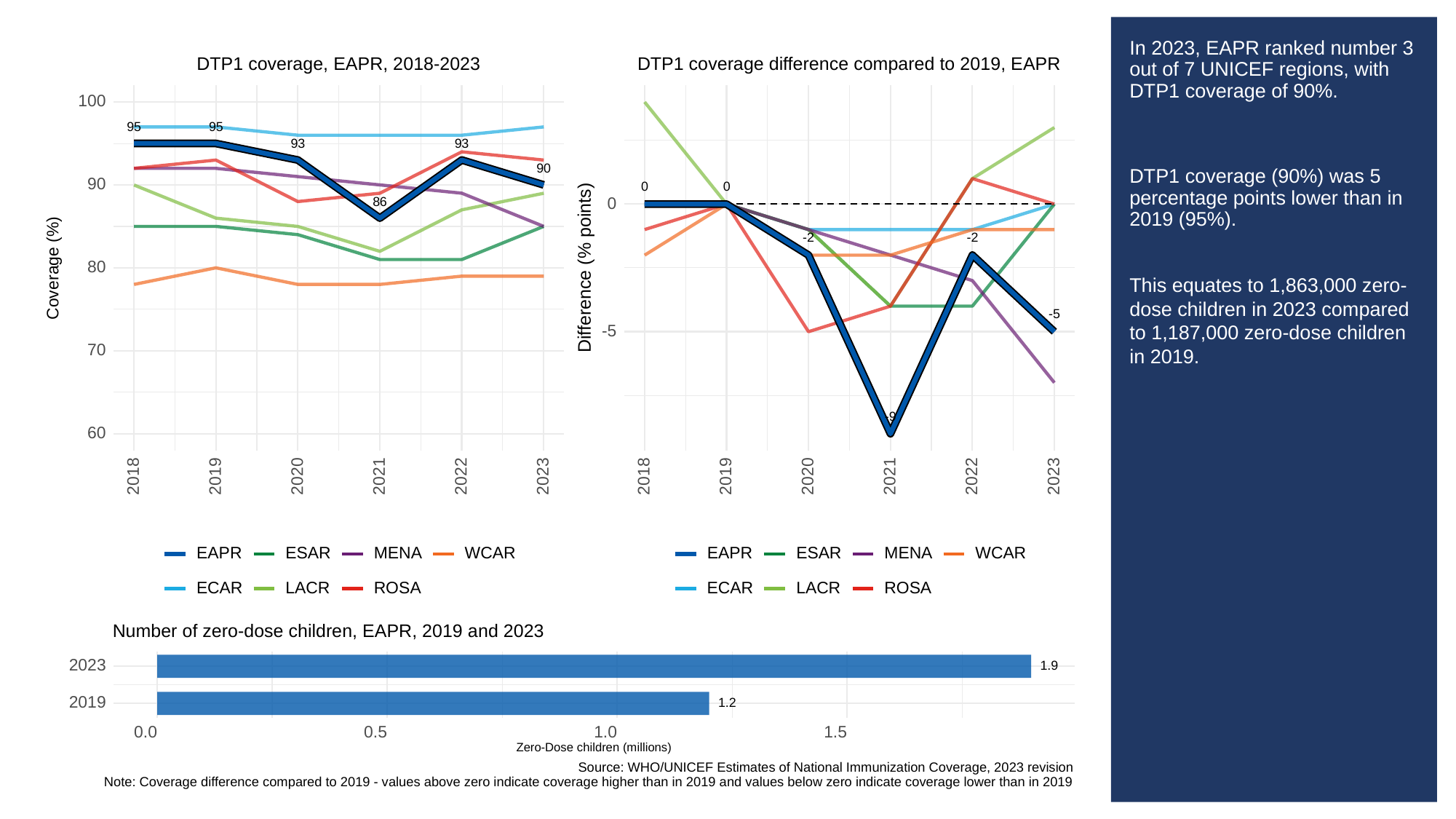

# In 2023, EAPR ranked number 3 out of 7 UNICEF regions, with DTP1 coverage of 90%.

DTP1 coverage (90%) was 5 percentage points lower than in 2019 (95%).

This equates to 1,863,000 zero-dose children in 2023 compared to 1,187,000 zero-dose children in 2019.

DTP1 coverage difference compared to 2019, EAPR
DTP1 coverage, EAPR, 2018-2023

100

95
95

93
93

90

90
0
0

86
0

-2
-2
Difference (% points)
Coverage (%)
80

-5
-5

70

-9
60

2023
2023
2018
2019
2020
2021
2022
2018
2019
2020
2021
2022
ESAR
WCAR
ESAR
WCAR
EAPR
MENA
EAPR
MENA

ROSA
ROSA
ECAR
LACR
ECAR
LACR

Number of zero-dose children, EAPR, 2019 and 2023

2023
1.9

2019
1.2

0.0
0.5
1.0
1.5
Zero-Dose children (millions)
Source: WHO/UNICEF Estimates of National Immunization Coverage, 2023 revision
Note: Coverage difference compared to 2019 - values above zero indicate coverage higher than in 2019 and values below zero indicate coverage lower than in 2019